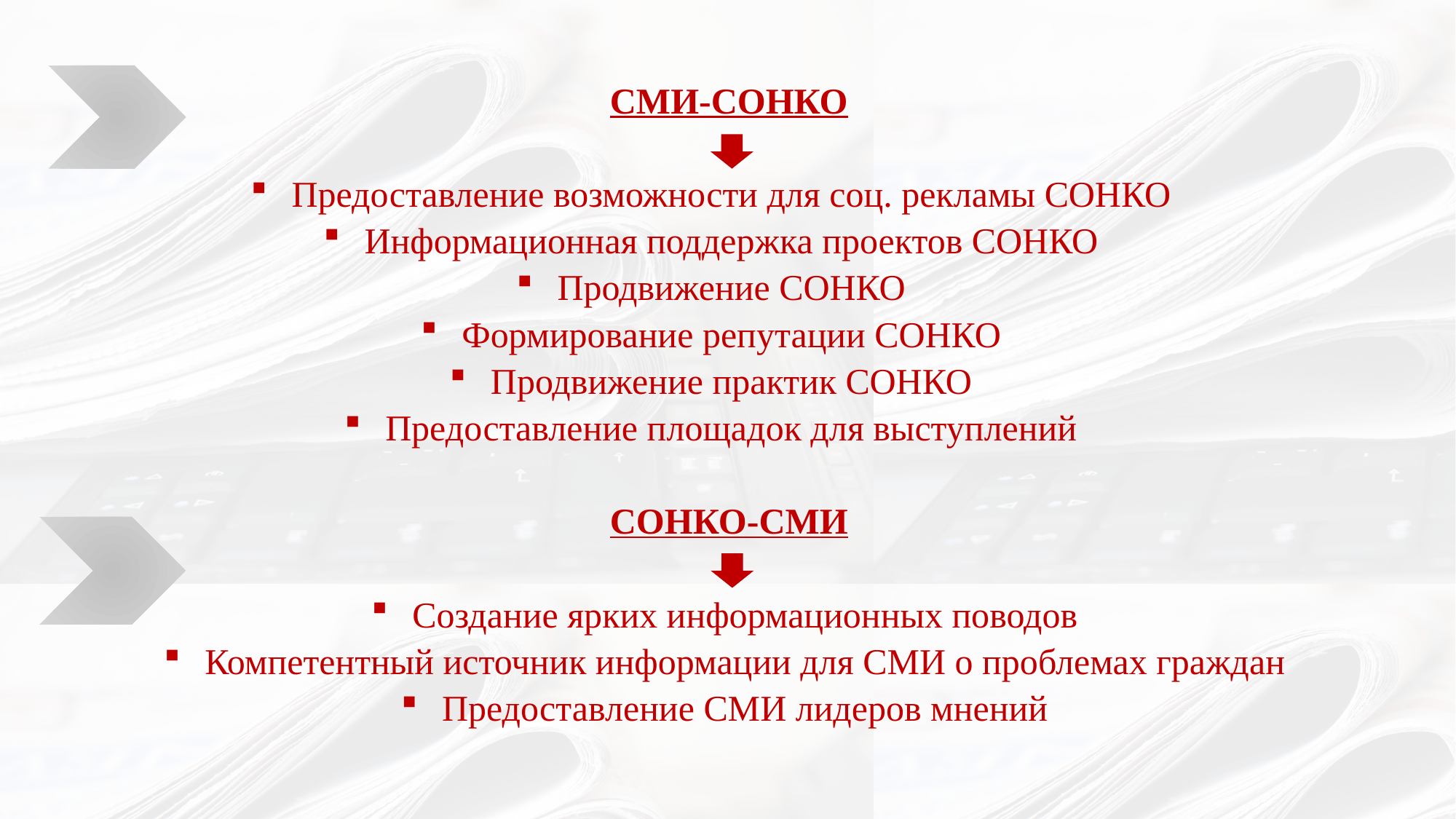

СМИ-СОНКО

Предоставление возможности для соц. рекламы СОНКО
Информационная поддержка проектов СОНКО
Продвижение СОНКО
Формирование репутации СОНКО
Продвижение практик СОНКО
Предоставление площадок для выступлений

СОНКО-СМИ

Создание ярких информационных поводов
Компетентный источник информации для СМИ о проблемах граждан
Предоставление СМИ лидеров мнений